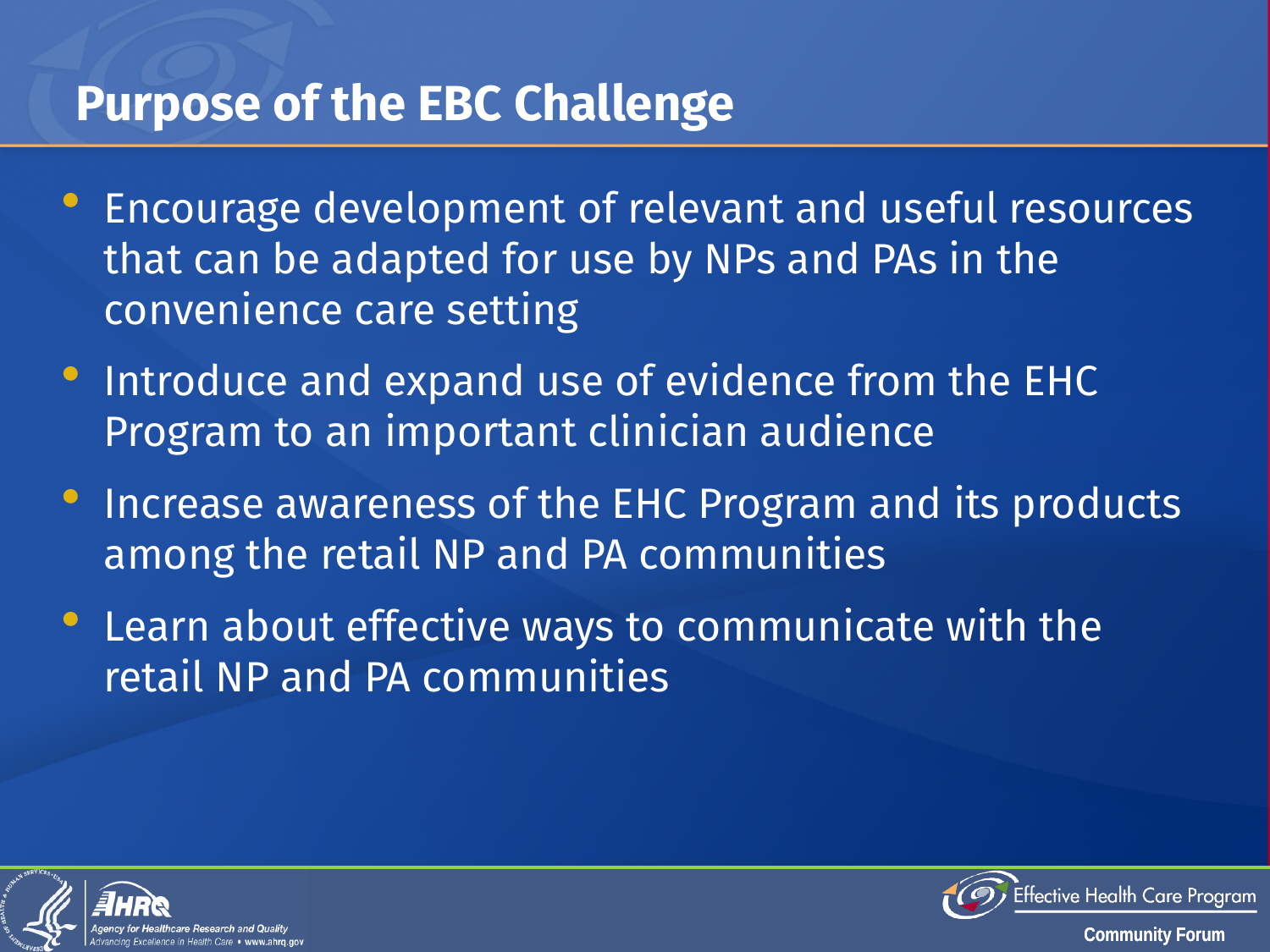

# Purpose of the EBC Challenge
Encourage development of relevant and useful resources that can be adapted for use by NPs and PAs in the convenience care setting
Introduce and expand use of evidence from the EHC Program to an important clinician audience
Increase awareness of the EHC Program and its products among the retail NP and PA communities
Learn about effective ways to communicate with the retail NP and PA communities